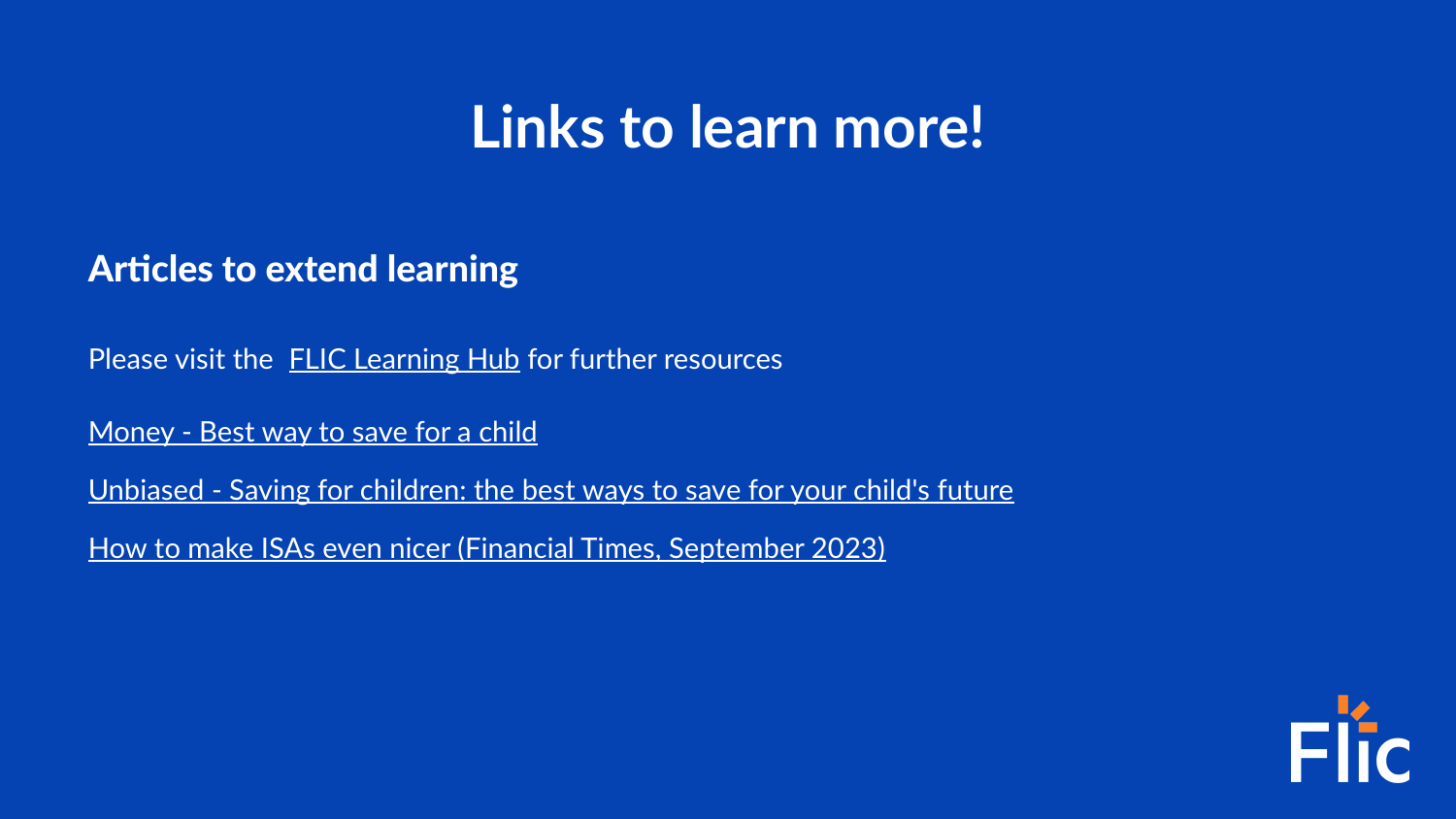

Links to learn more!
Articles to extend learning

Please visit the  FLIC Learning Hub for further resources

Money - Best way to save for a child
Unbiased - Saving for children: the best ways to save for your child's future
How to make ISAs even nicer (Financial Times, September 2023)